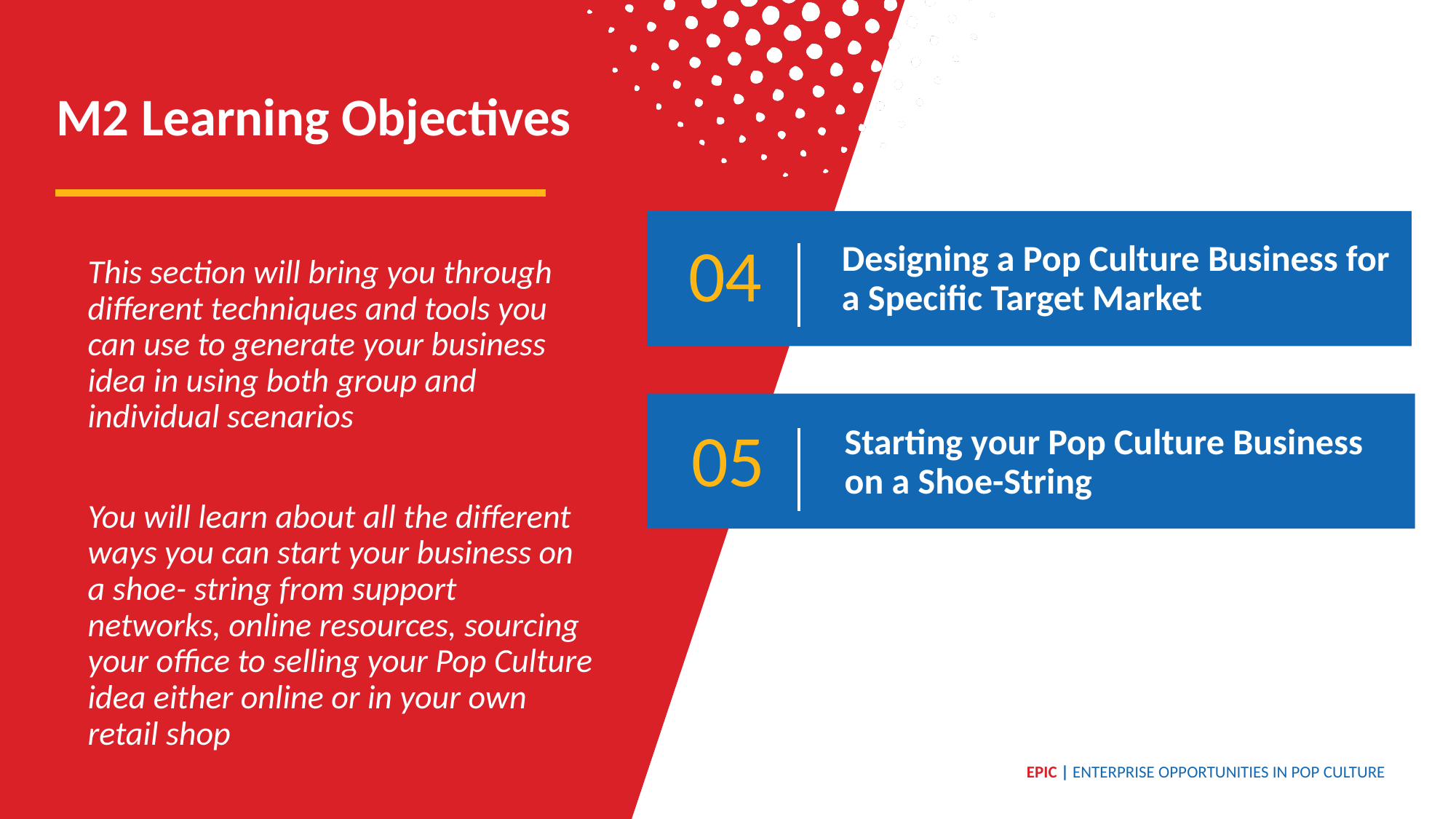

M2 Learning Objectives
04
Designing a Pop Culture Business for a Specific Target Market
This section will bring you through different techniques and tools you can use to generate your business idea in using both group and individual scenarios

You will learn about all the different ways you can start your business on a shoe- string from support networks, online resources, sourcing your office to selling your Pop Culture idea either online or in your own retail shop

Starting your Pop Culture Business on a Shoe-String
05